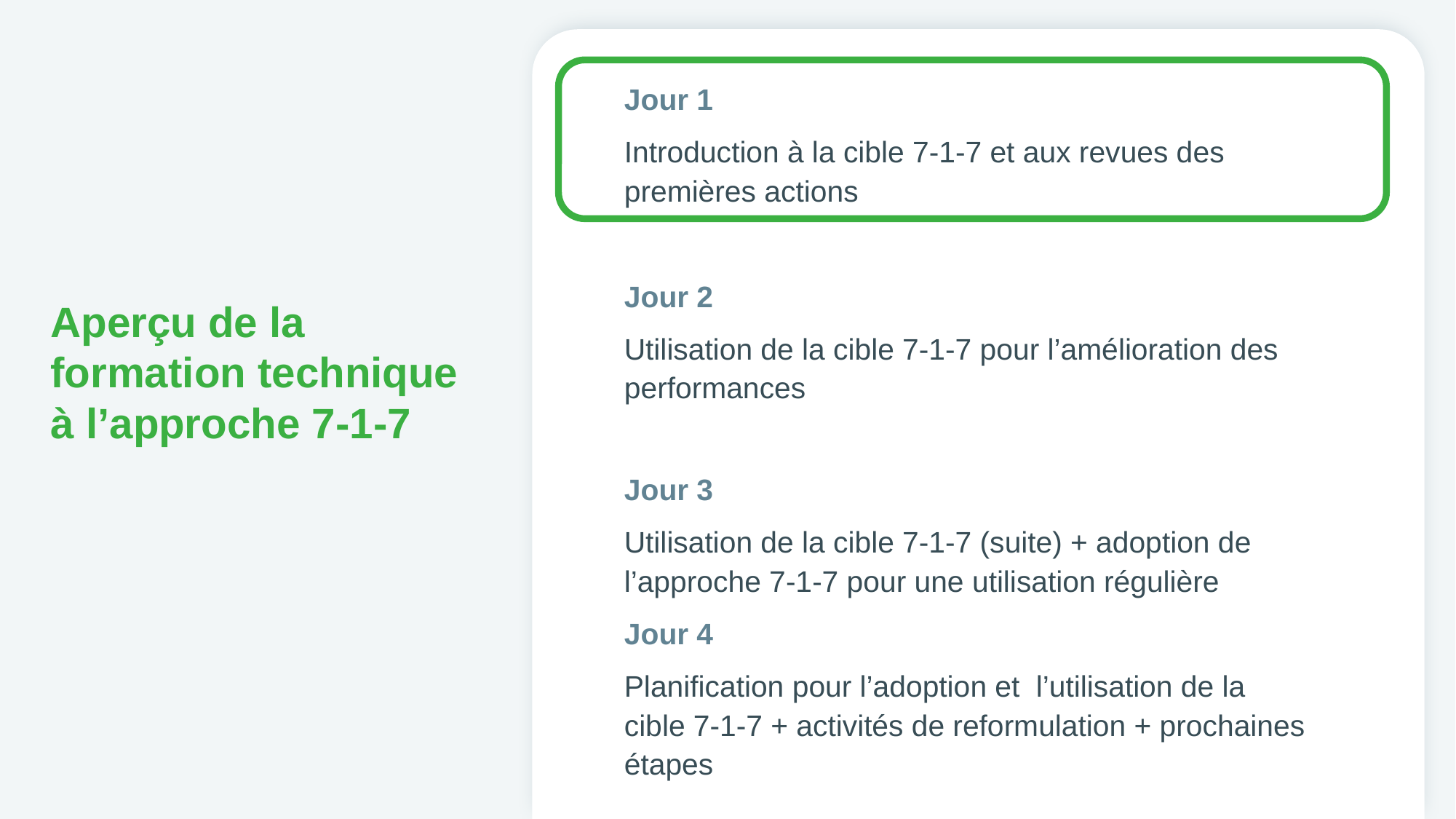

Jour 1
Introduction à la cible 7-1-7 et aux revues des premières actions

Jour 2
Utilisation de la cible 7-1-7 pour l’amélioration des performances

Jour 3
Utilisation de la cible 7-1-7 (suite) + adoption de l’approche 7-1-7 pour une utilisation régulière
Jour 4
Planification pour l’adoption et  l’utilisation de la cible 7-1-7 + activités de reformulation + prochaines étapes

# Aperçu de la  formation technique à l’approche 7-1-7